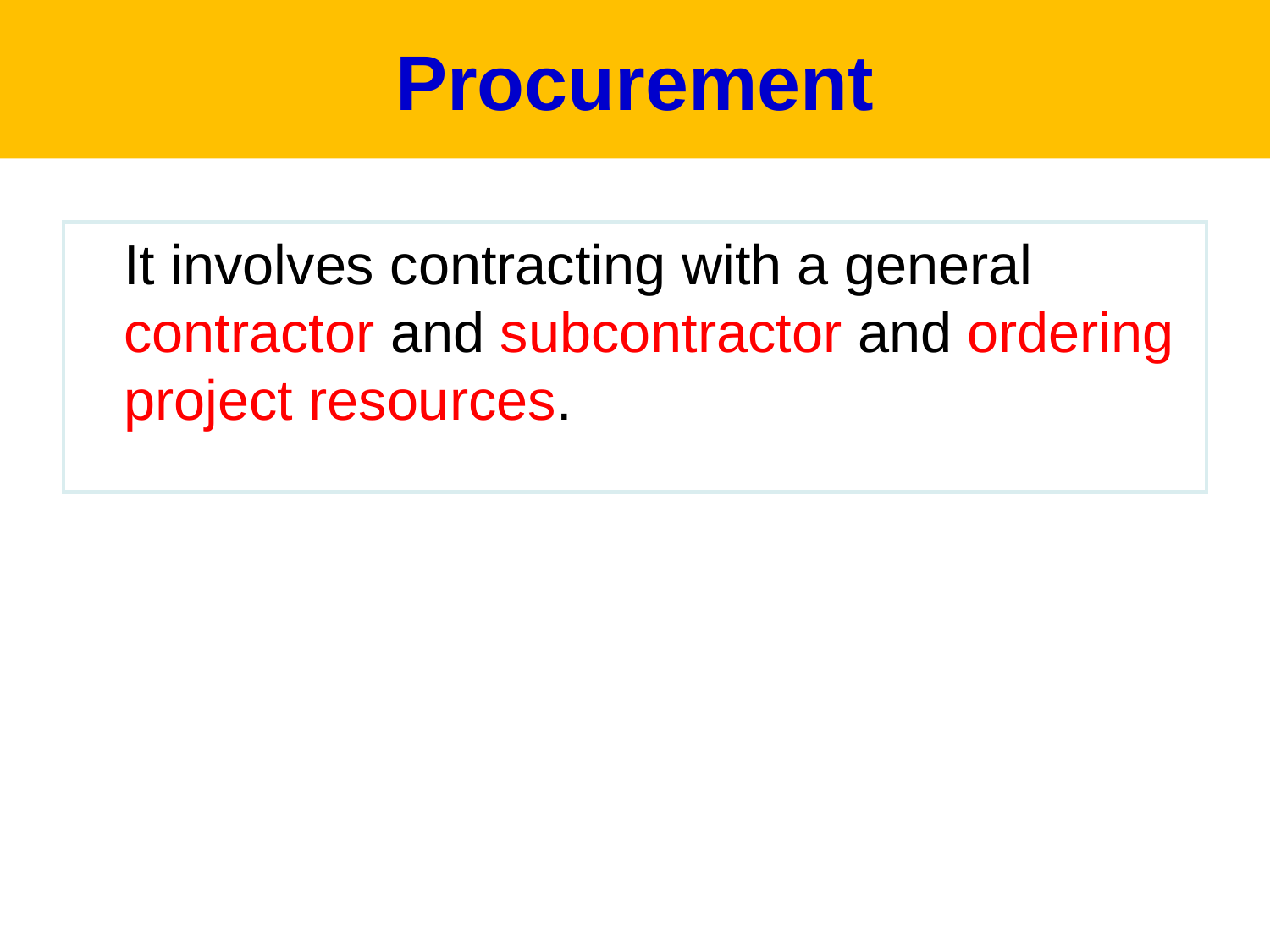

# Procurement
	It involves contracting with a general contractor and subcontractor and ordering project resources.